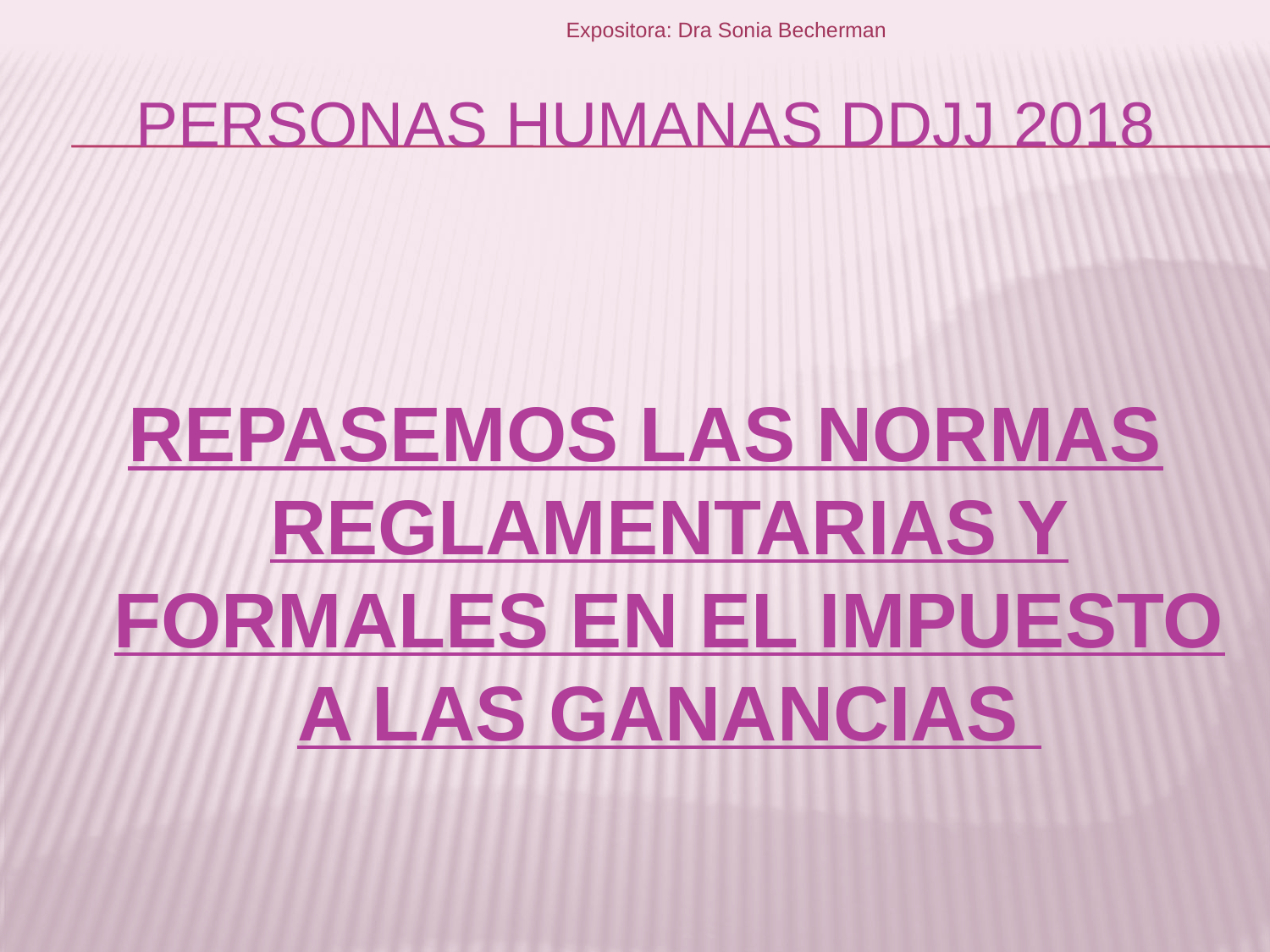

Expositora: Dra Sonia Becherman
# Personas humanas ddjj 2018

REPASEMOS LAS NORMAS REGLAMENTARIAS Y FORMALES EN EL IMPUESTO A LAS GANANCIAS